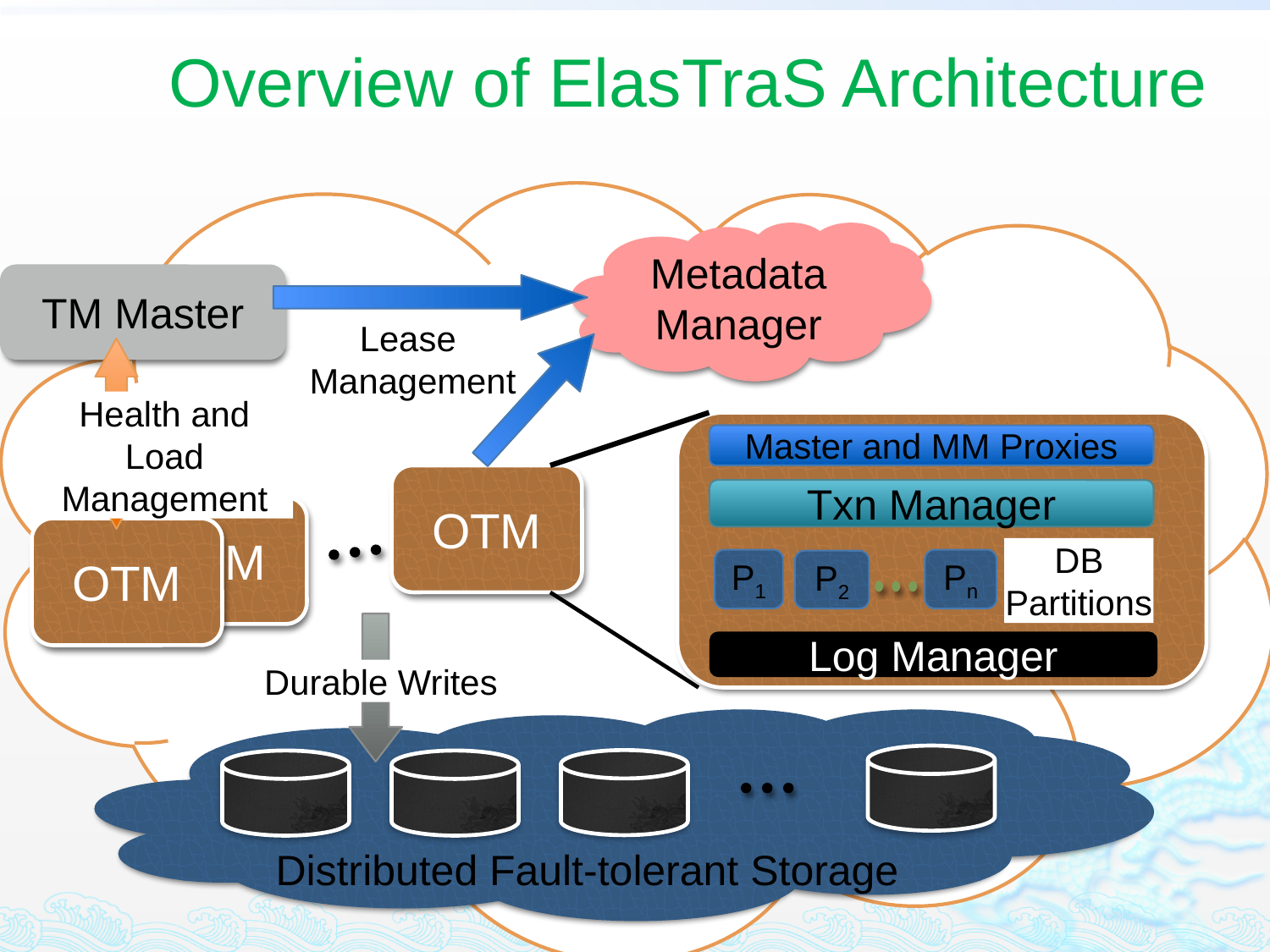

# Overview of ElasTraS Architecture

Metadata Manager
TM Master

Lease
Management

Health and Load Management

Master and MM Proxies
Txn Manager
DB Partitions
P1
Pn
P2

Log Manager
OTM
OTM
OTM

Durable Writes

Distributed Fault-tolerant Storage
VLDB Summer School 2011